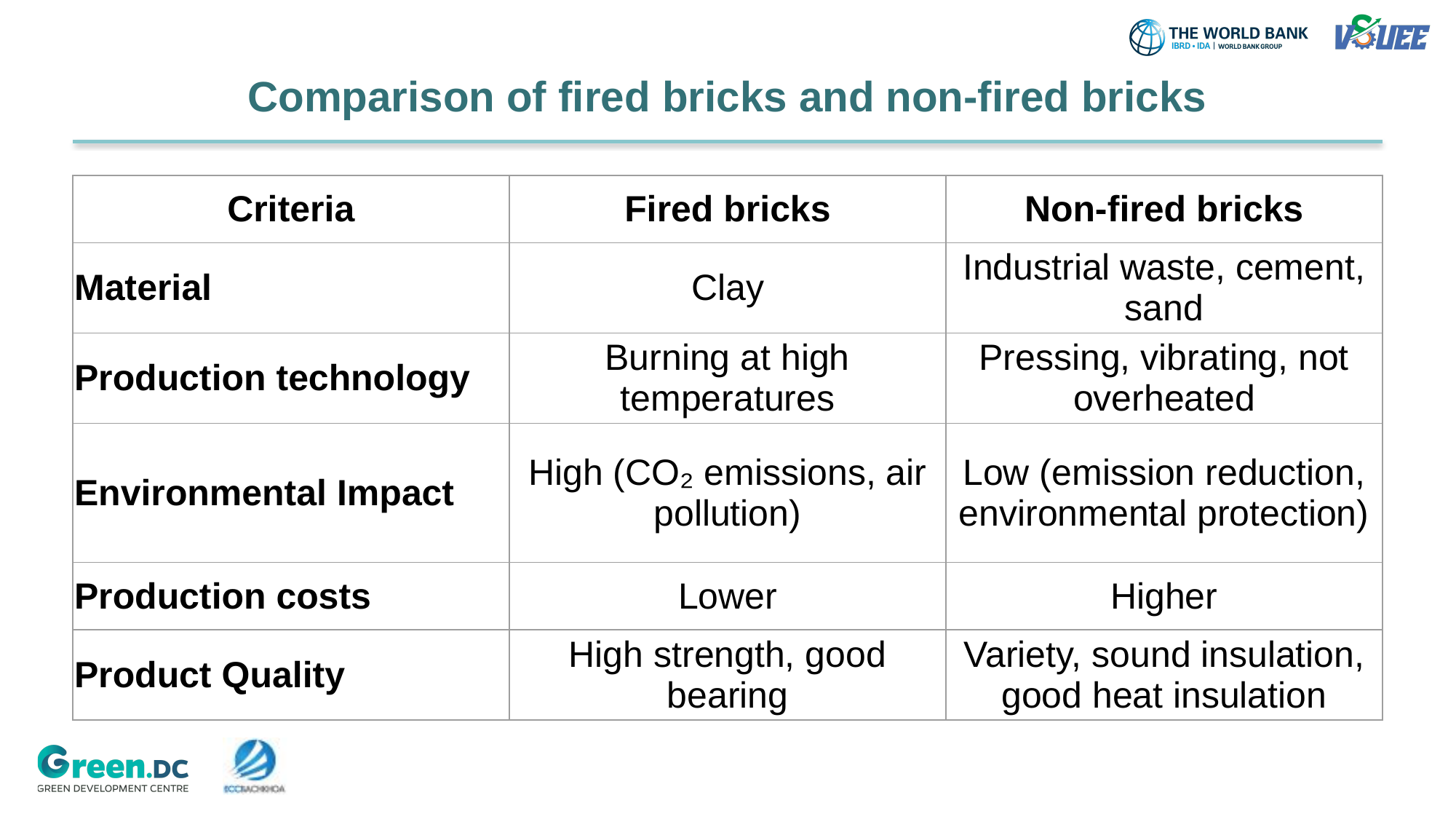

# Comparison of fired bricks and non-fired bricks
| Criteria | Fired bricks | Non-fired bricks |
| --- | --- | --- |
| Material | Clay | Industrial waste, cement, sand |
| Production technology | Burning at high temperatures | Pressing, vibrating, not overheated |
| Environmental Impact | High (CO₂ emissions, air pollution) | Low (emission reduction, environmental protection) |
| Production costs | Lower | Higher |
| Product Quality | High strength, good bearing | Variety, sound insulation, good heat insulation |